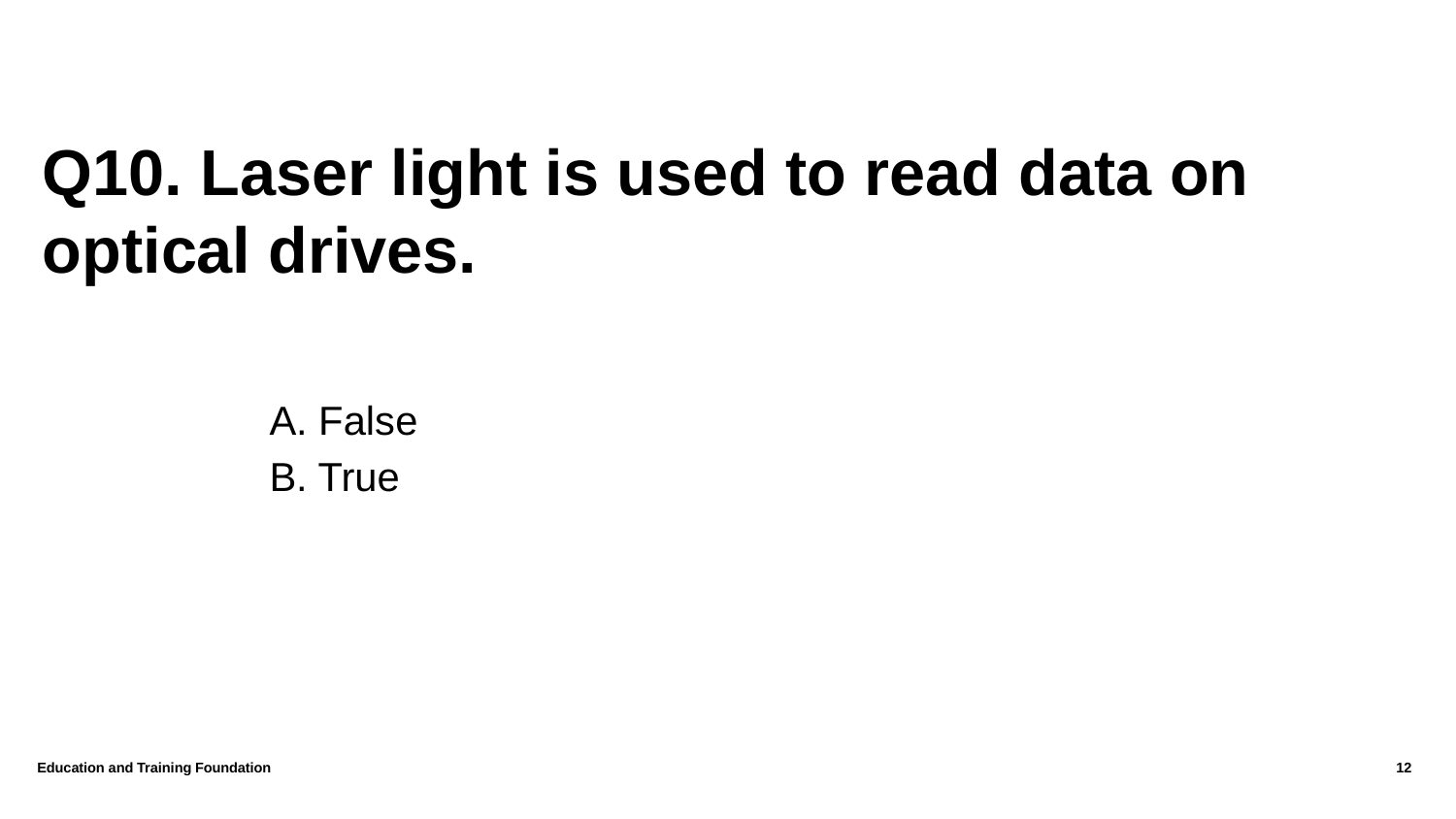

# Q10. Laser light is used to read data on optical drives.
A. False
B. True

Education and Training Foundation
12